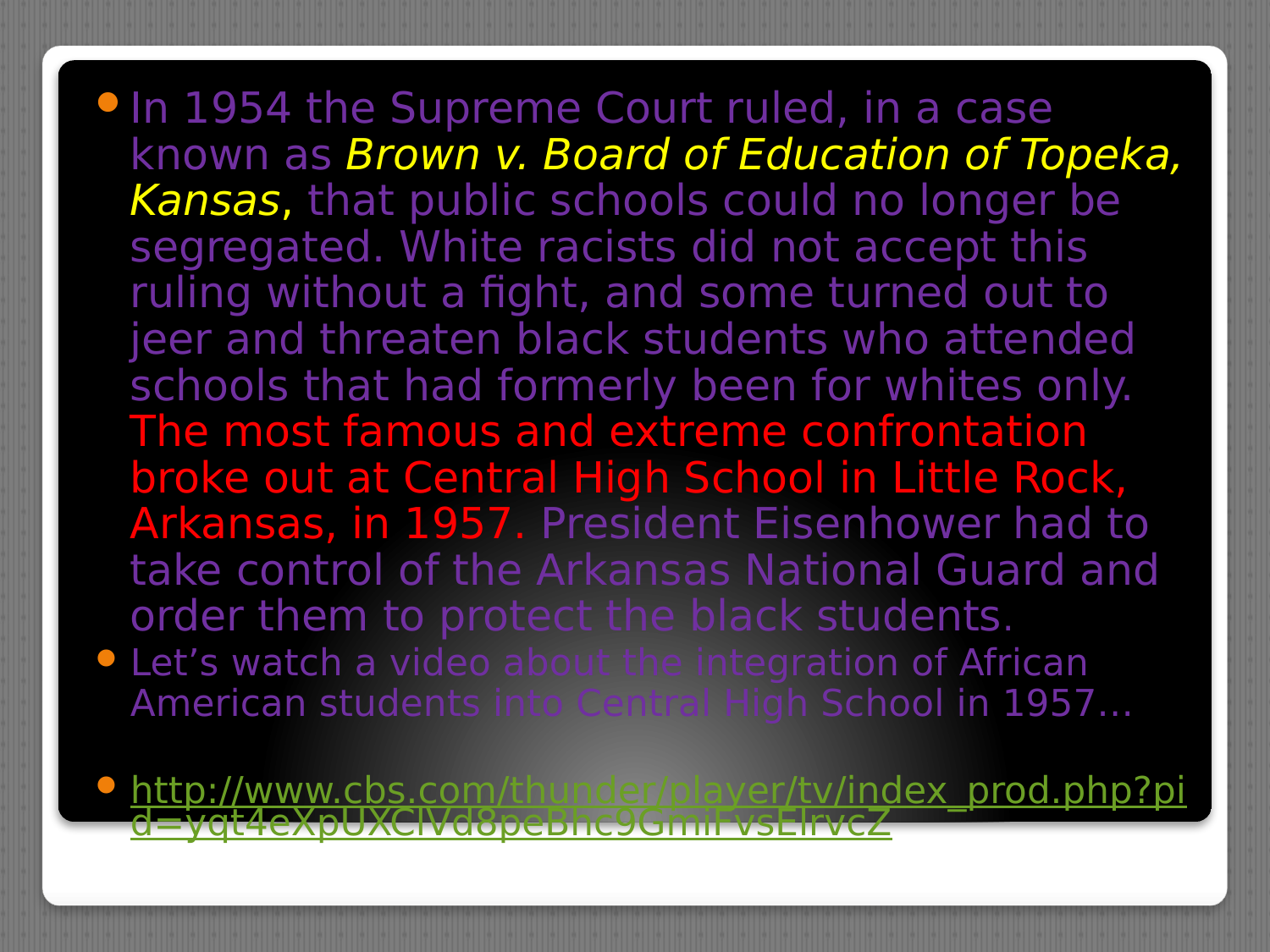

In 1954 the Supreme Court ruled, in a case known as Brown v. Board of Education of Topeka, Kansas, that public schools could no longer be segregated. White racists did not accept this ruling without a fight, and some turned out to jeer and threaten black students who attended schools that had formerly been for whites only. The most famous and extreme confrontation broke out at Central High School in Little Rock, Arkansas, in 1957. President Eisenhower had to take control of the Arkansas National Guard and order them to protect the black students.
Let’s watch a video about the integration of African American students into Central High School in 1957…

http://www.cbs.com/thunder/player/tv/index_prod.php?pid=yqt4eXpUXClVd8peBhc9GmiFvsElrvcZ